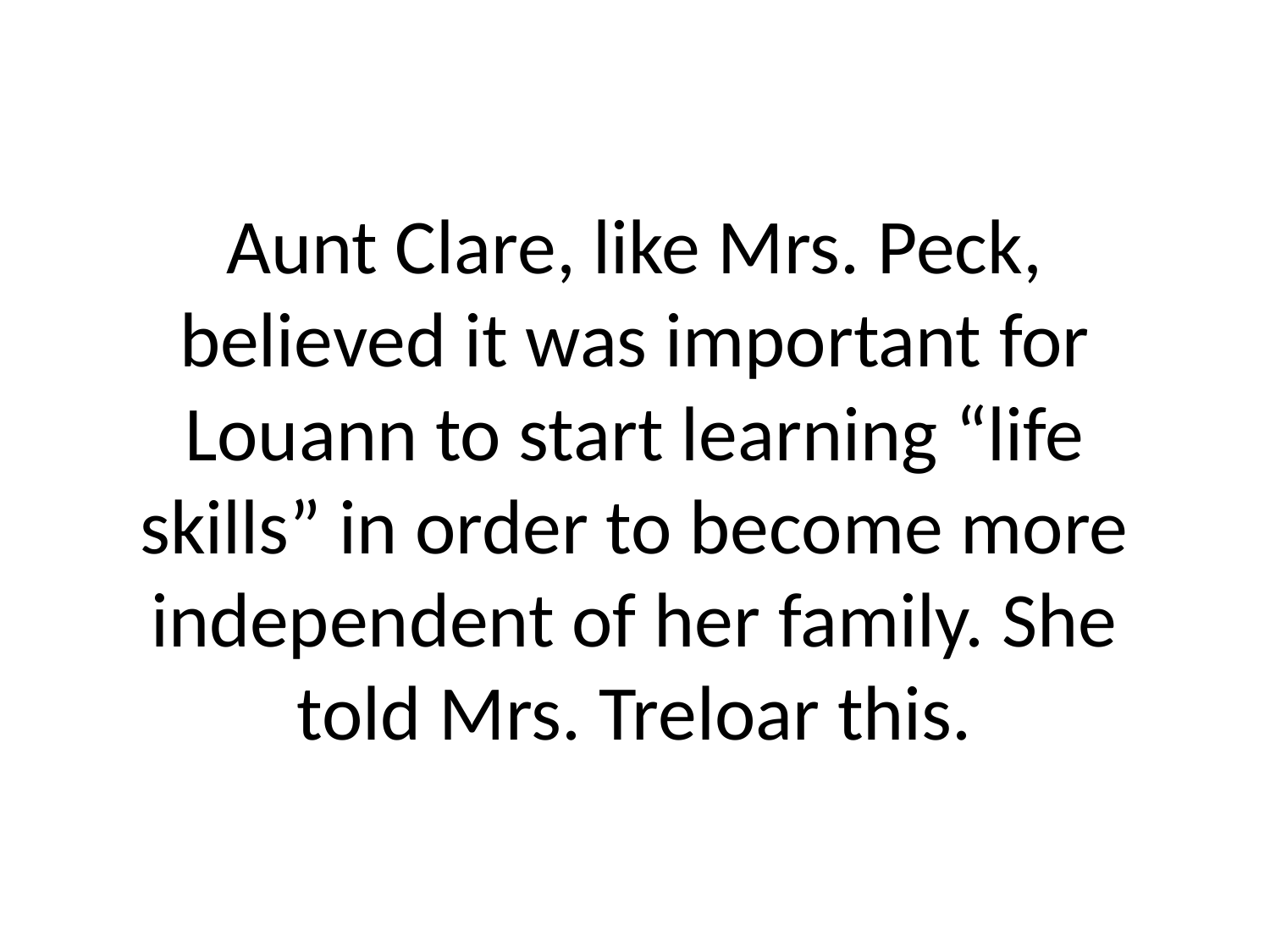

# Aunt Clare, like Mrs. Peck, believed it was important for Louann to start learning “life skills” in order to become more independent of her family. She told Mrs. Treloar this.